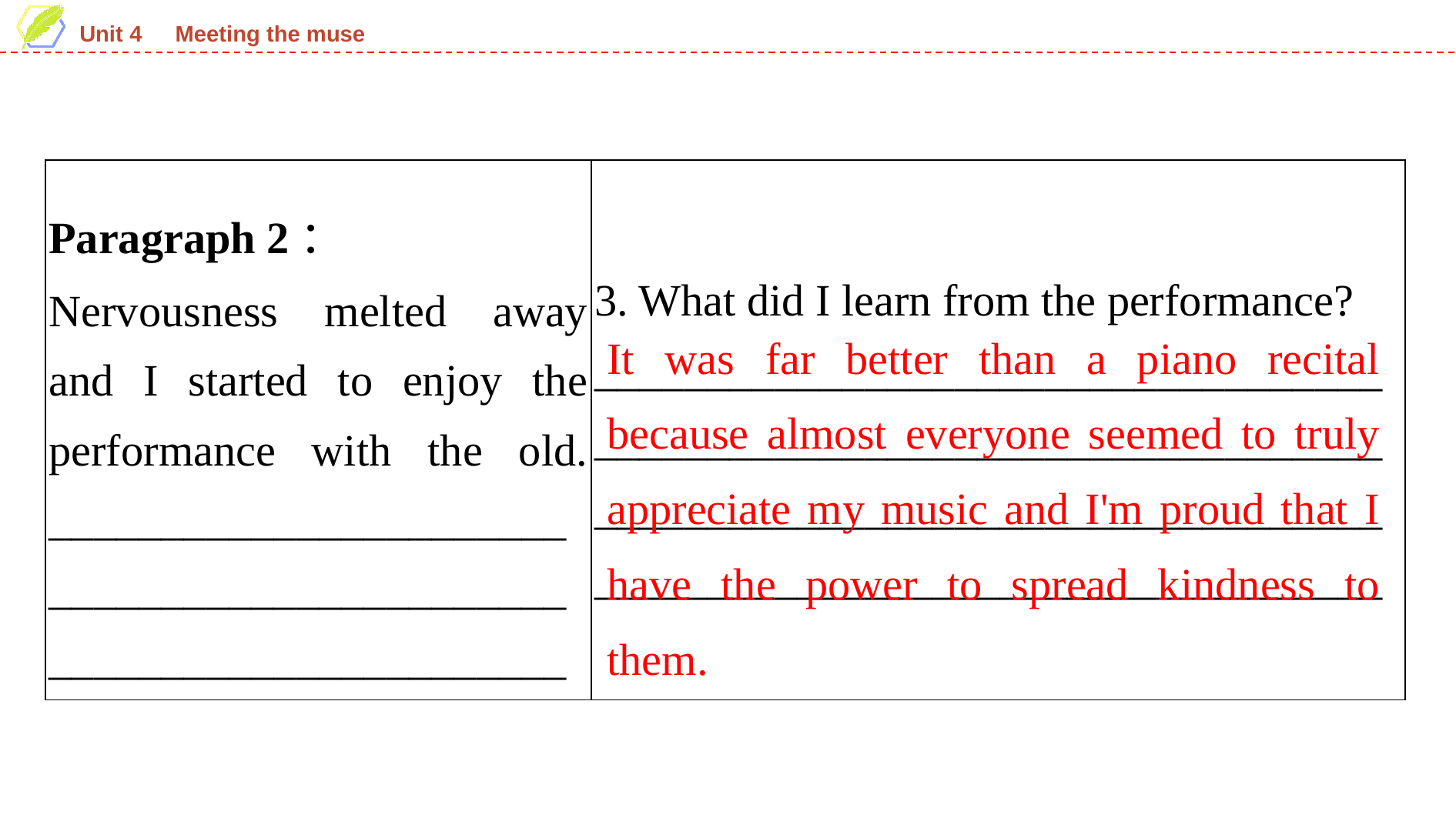

| Paragraph 2： Nervousness melted away and I started to enjoy the performance with the old. \_\_\_\_\_\_\_\_\_\_\_\_\_\_\_\_\_\_\_\_\_\_\_\_\_\_\_\_\_\_\_\_\_\_\_\_\_\_\_\_\_\_\_\_\_\_\_\_\_\_\_\_\_\_\_\_\_\_\_\_\_\_\_\_\_\_\_\_\_ | 3. What did I learn from the performance? \_\_\_\_\_\_\_\_\_\_\_\_\_\_\_\_\_\_\_\_\_\_\_\_\_\_\_\_\_\_\_\_\_\_\_\_\_\_\_\_\_\_\_\_\_\_\_\_\_\_\_\_\_\_\_\_\_\_\_\_\_\_\_\_\_\_\_\_\_\_\_\_\_\_\_\_\_\_\_\_\_\_\_\_\_\_\_\_\_\_\_\_\_\_\_\_\_\_\_\_\_\_\_\_\_\_\_\_\_\_\_\_\_\_\_\_\_\_\_\_\_\_\_\_\_\_\_\_\_\_\_\_\_\_\_\_\_\_\_\_ |
| --- | --- |
It was far better than a piano recital because almost everyone seemed to truly appreciate my music and I'm proud that I have the power to spread kindness to them.